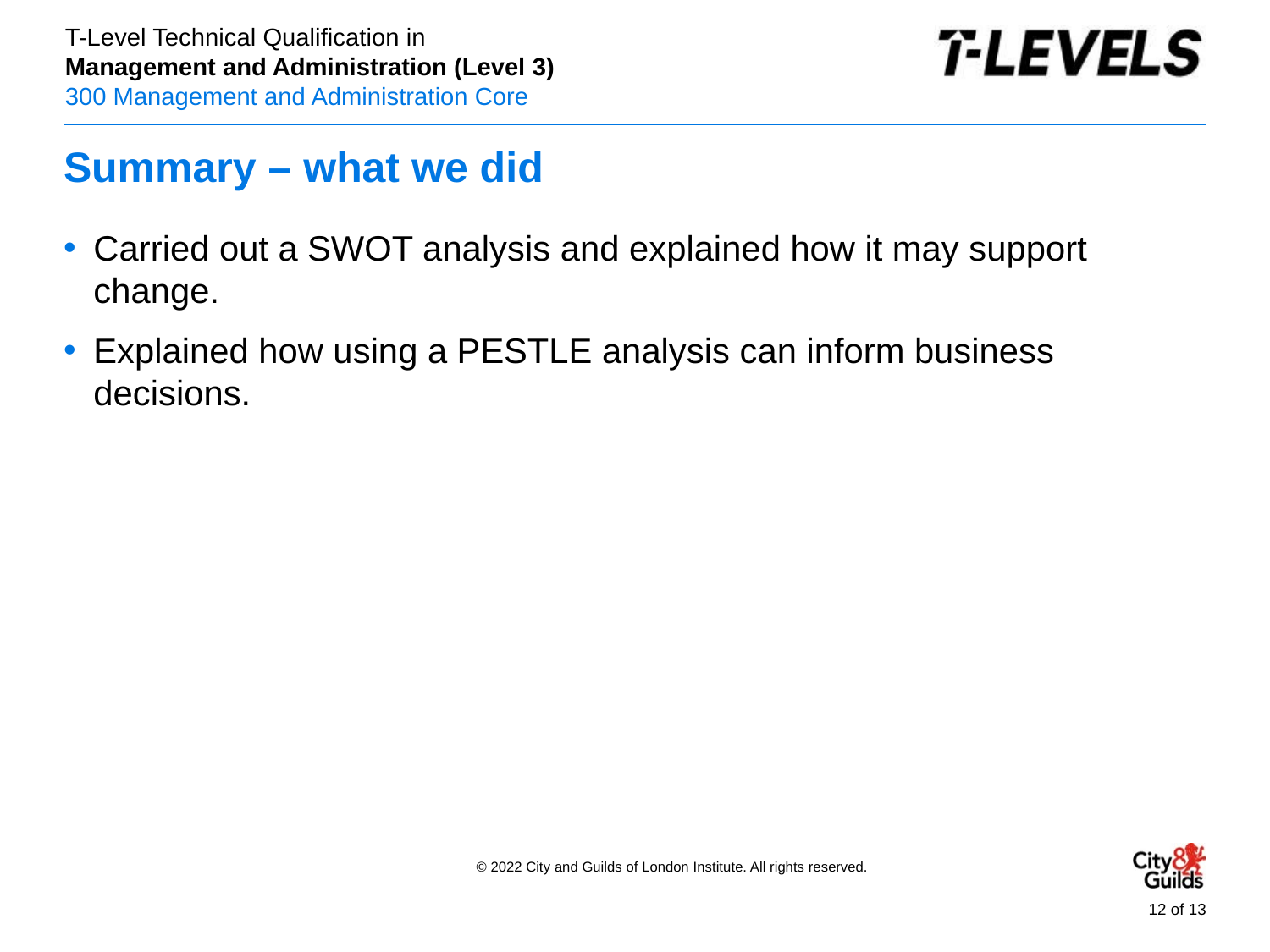

# Summary – what we did
Carried out a SWOT analysis and explained how it may support change.
Explained how using a PESTLE analysis can inform business decisions.